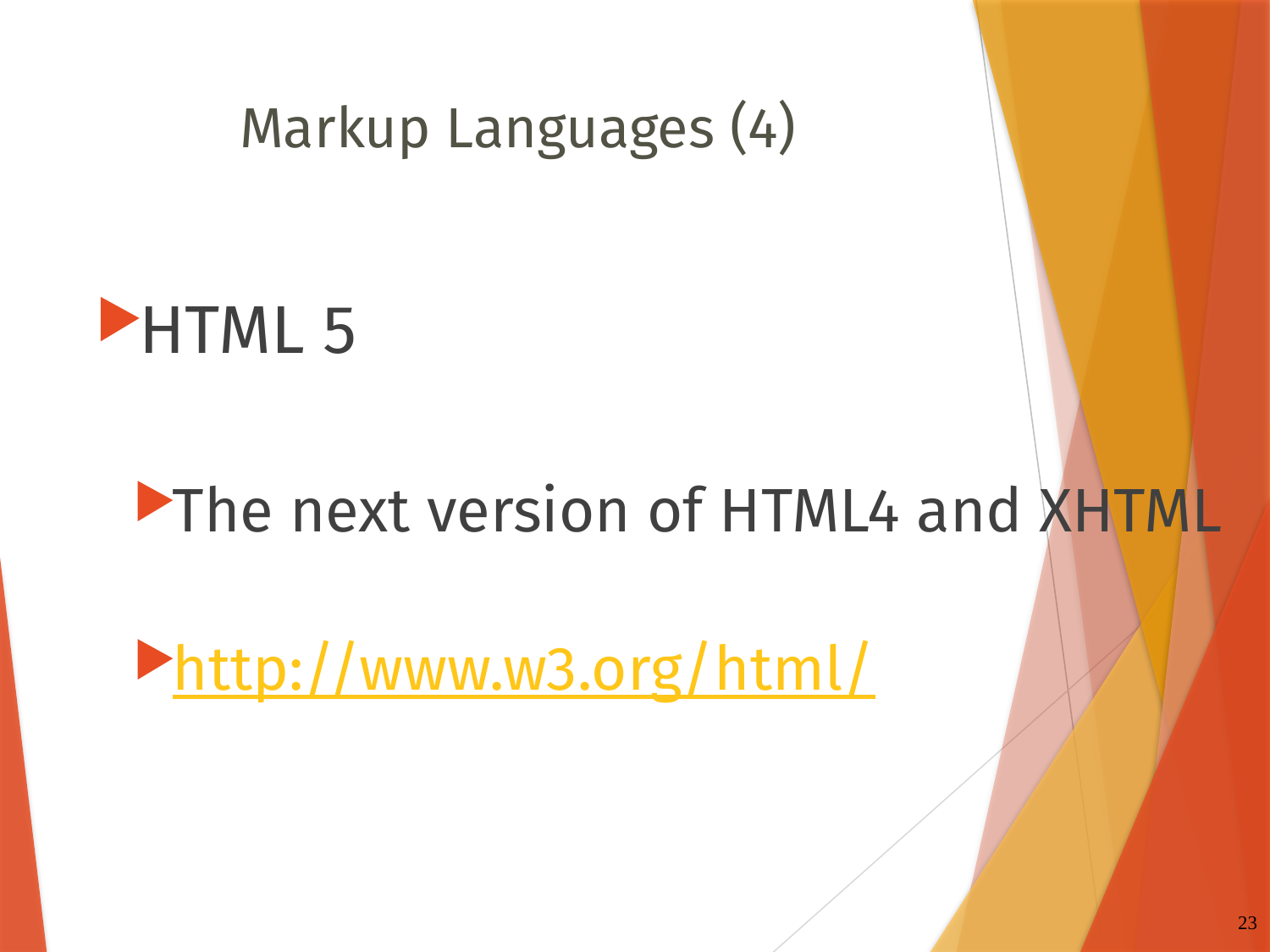

# Markup Languages (4)
HTML 5

The next version of HTML4 and XHTML
http://www.w3.org/html/

23